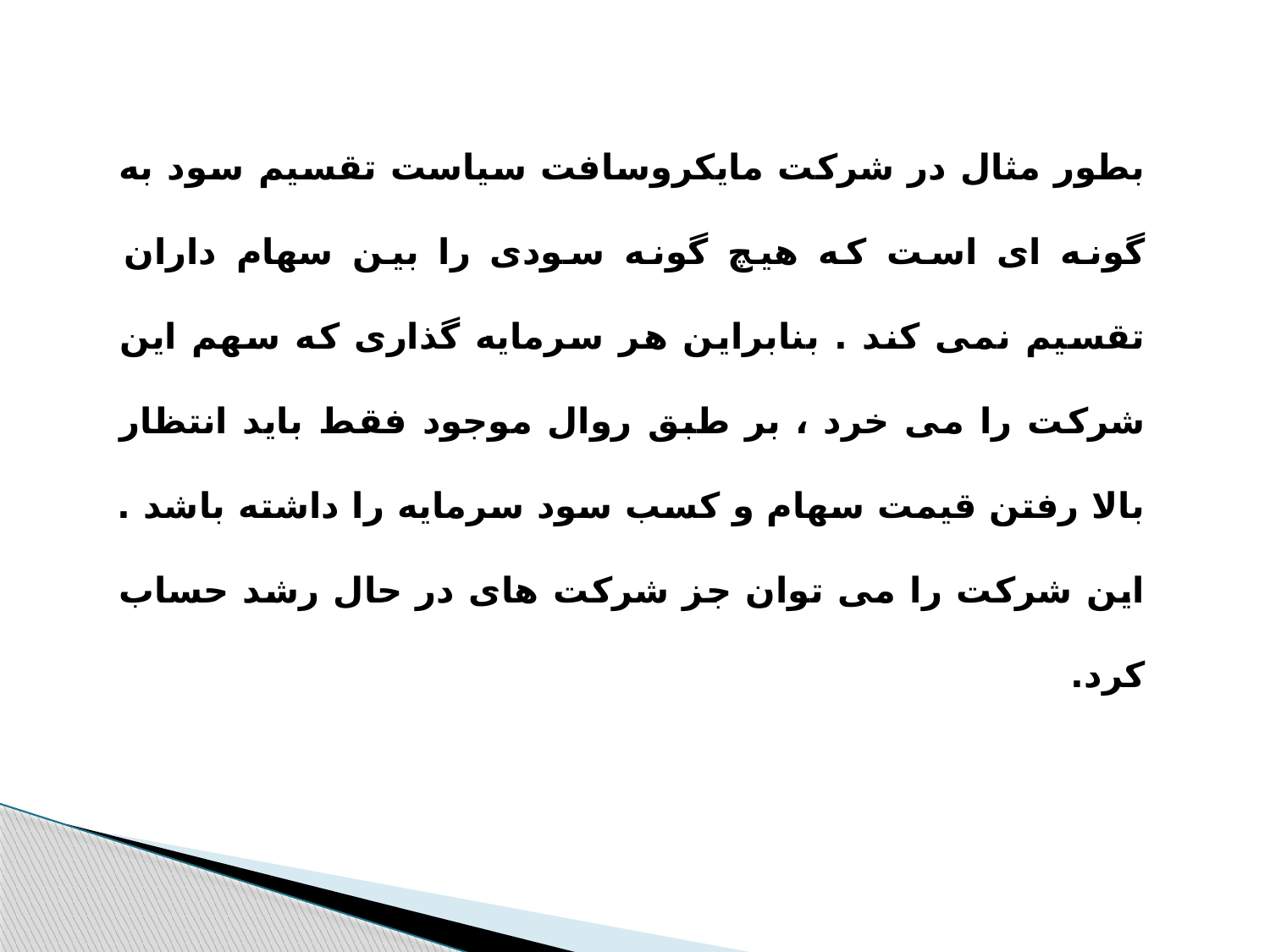

بطور مثال در شرکت مایکروسافت سیاست تقسیم سود به گونه ای است که هیچ گونه سودی را بین سهام داران تقسیم نمی کند . بنابراین هر سرمایه گذاری که سهم این شرکت را می خرد ، بر طبق روال موجود فقط باید انتظار بالا رفتن قیمت سهام و کسب سود سرمایه را داشته باشد . این شرکت را می توان جز شرکت های در حال رشد حساب کرد.